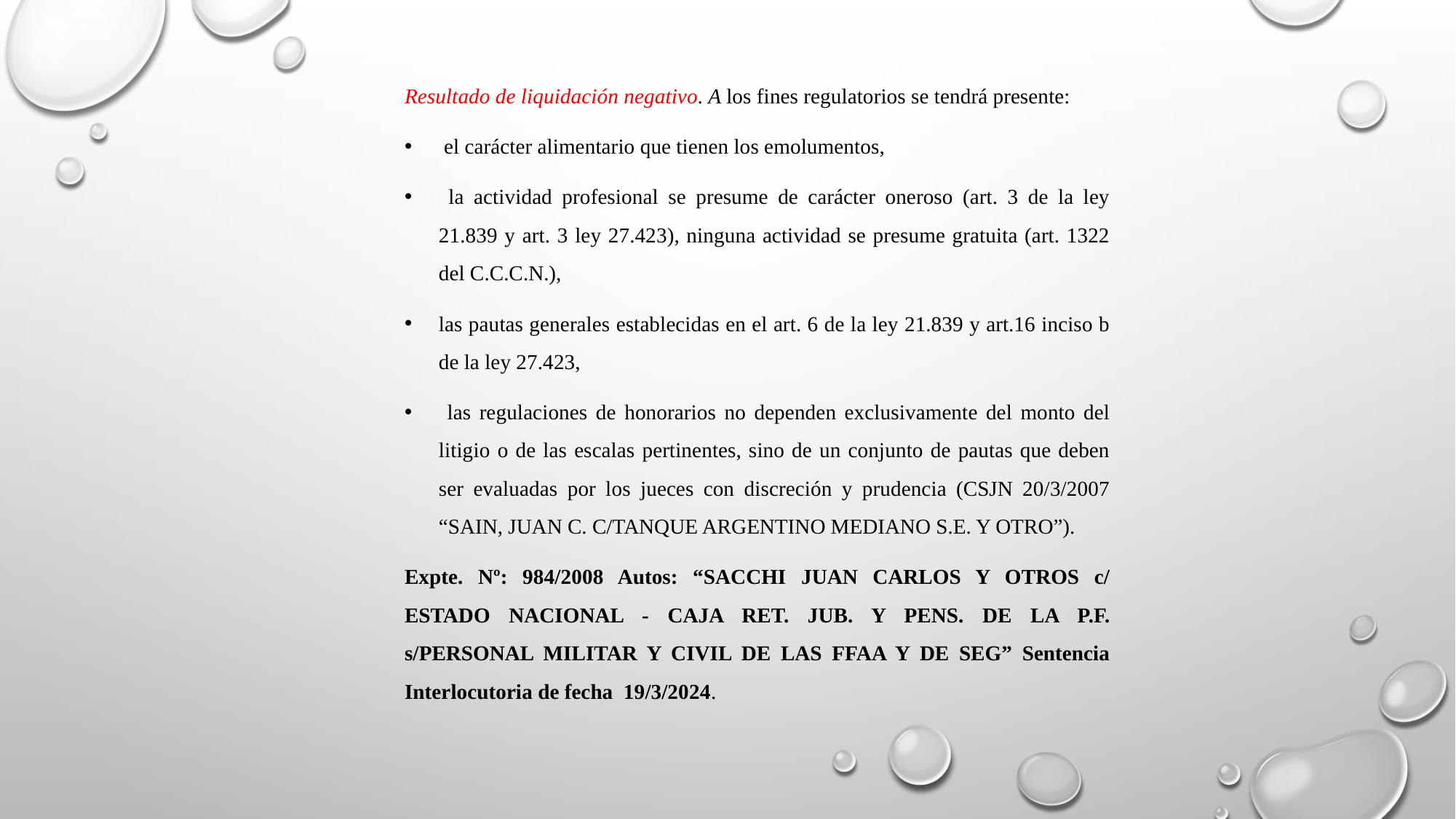

Resultado de liquidación negativo. A los fines regulatorios se tendrá presente:
 el carácter alimentario que tienen los emolumentos,
 la actividad profesional se presume de carácter oneroso (art. 3 de la ley 21.839 y art. 3 ley 27.423), ninguna actividad se presume gratuita (art. 1322 del C.C.C.N.),
las pautas generales establecidas en el art. 6 de la ley 21.839 y art.16 inciso b de la ley 27.423,
 las regulaciones de honorarios no dependen exclusivamente del monto del litigio o de las escalas pertinentes, sino de un conjunto de pautas que deben ser evaluadas por los jueces con discreción y prudencia (CSJN 20/3/2007 “SAIN, JUAN C. C/TANQUE ARGENTINO MEDIANO S.E. Y OTRO”).
Expte. Nº: 984/2008 Autos: “SACCHI JUAN CARLOS Y OTROS c/ ESTADO NACIONAL - CAJA RET. JUB. Y PENS. DE LA P.F. s/PERSONAL MILITAR Y CIVIL DE LAS FFAA Y DE SEG” Sentencia Interlocutoria de fecha  19/3/2024.